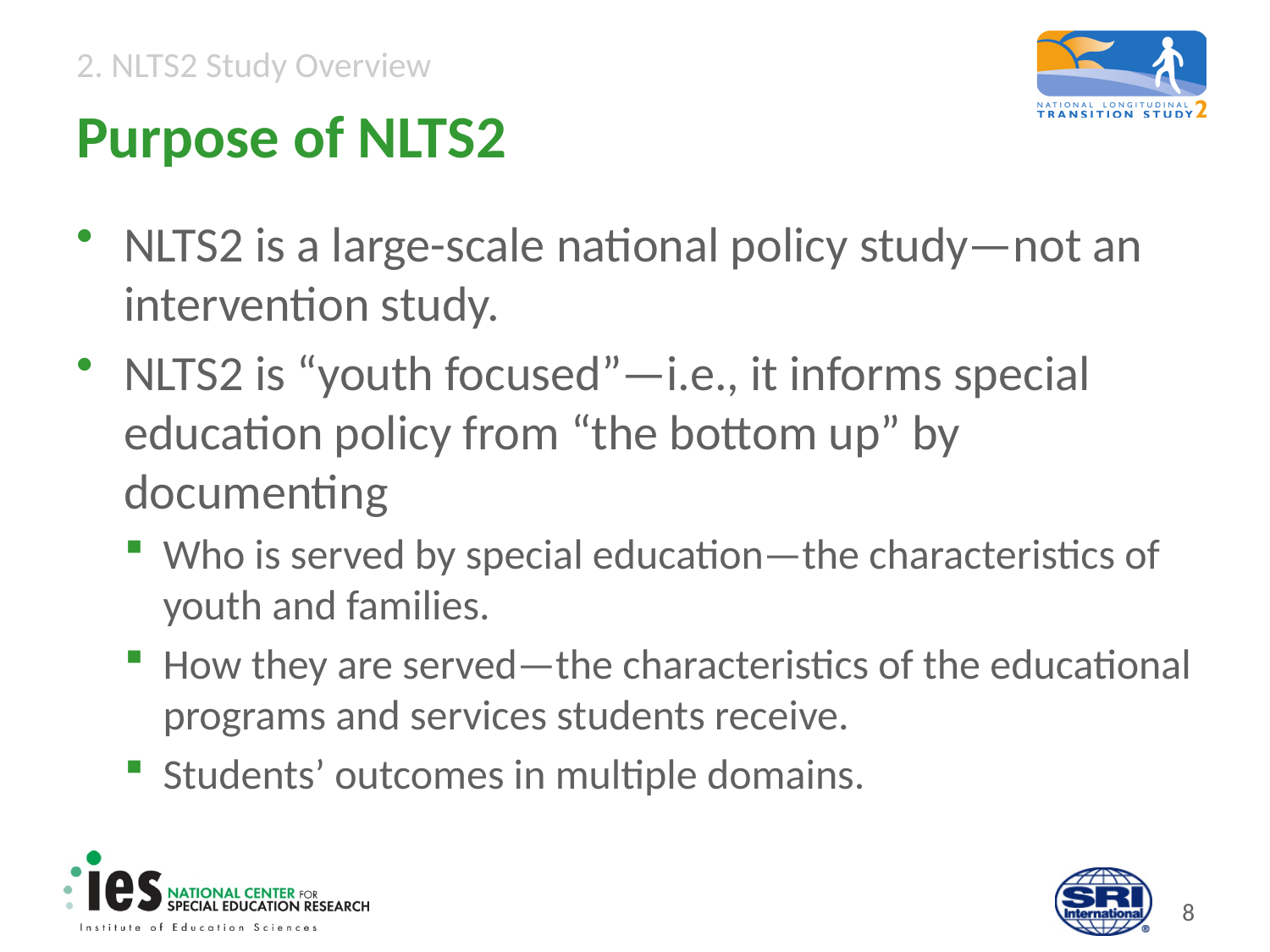

# Purpose of NLTS2
NLTS2 is a large-scale national policy study—not an intervention study.
NLTS2 is “youth focused”—i.e., it informs special education policy from “the bottom up” by documenting
Who is served by special education—the characteristics of youth and families.
How they are served—the characteristics of the educational programs and services students receive.
Students’ outcomes in multiple domains.
8